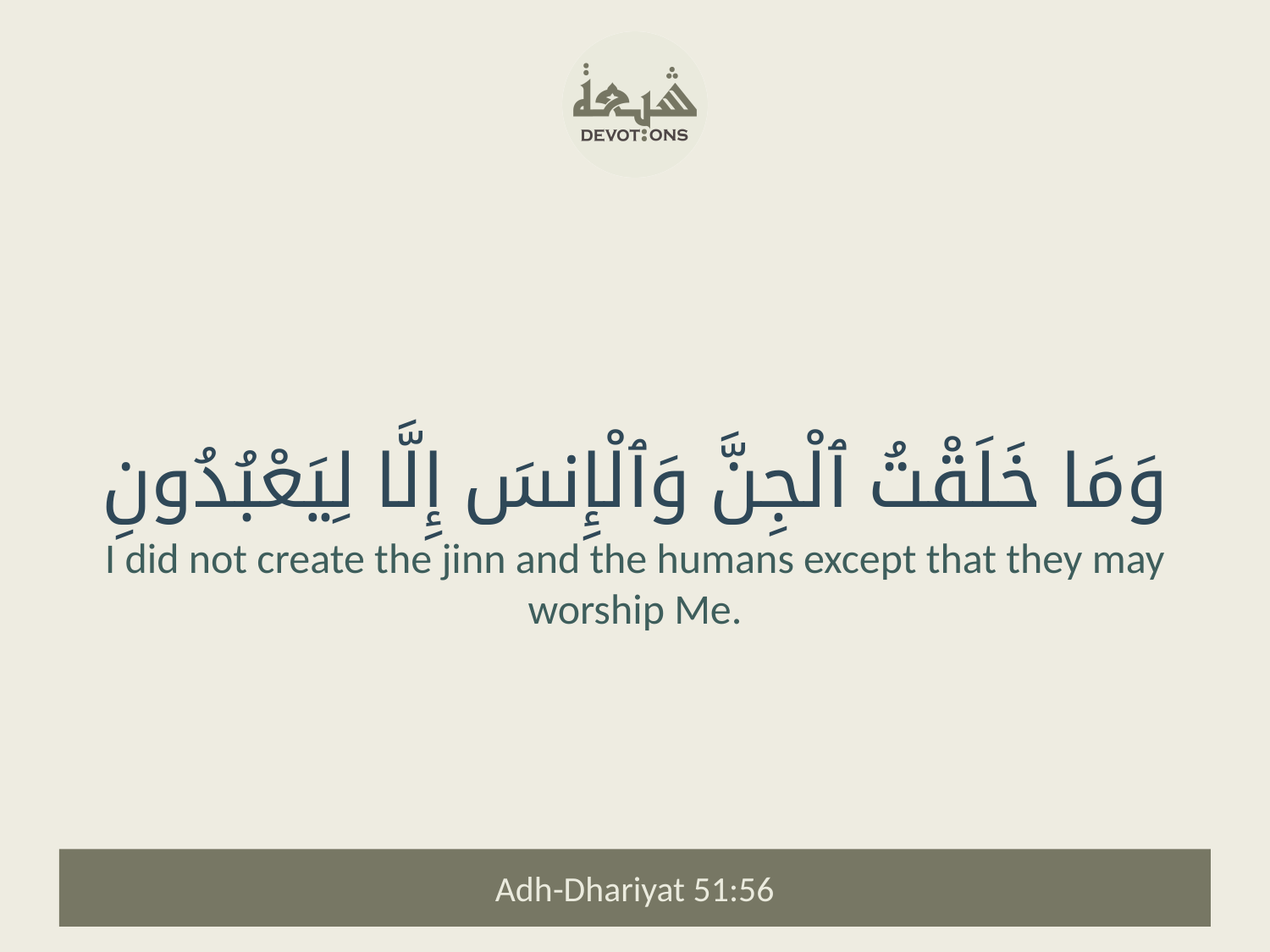

وَمَا خَلَقْتُ ٱلْجِنَّ وَٱلْإِنسَ إِلَّا لِيَعْبُدُونِ
I did not create the jinn and the humans except that they may worship Me.
Adh-Dhariyat 51:56